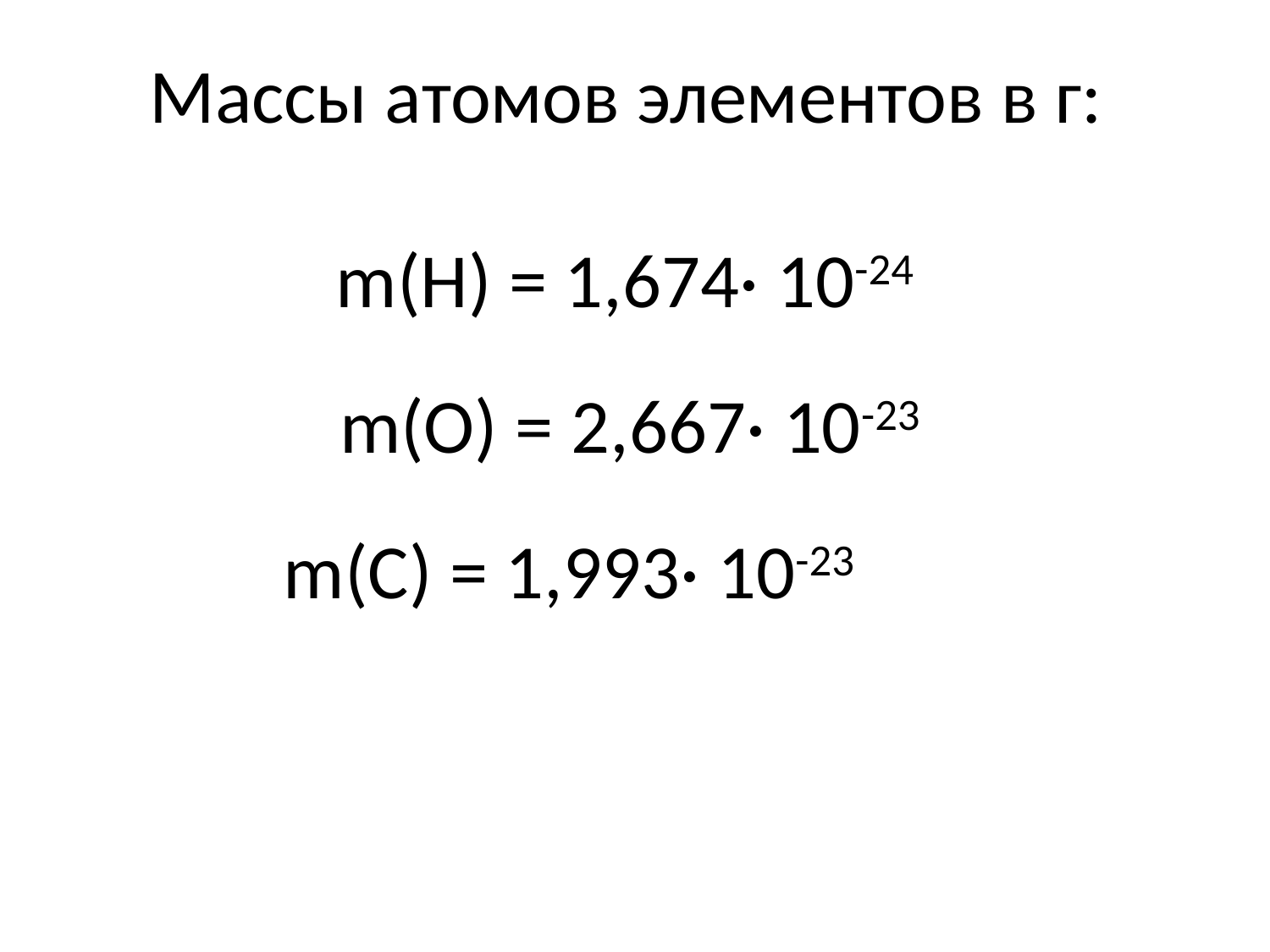

# Массы атомов элементов в г: m(H) = 1,674· 10-24 m(O) = 2,667· 10-23 m(C) = 1,993· 10-23